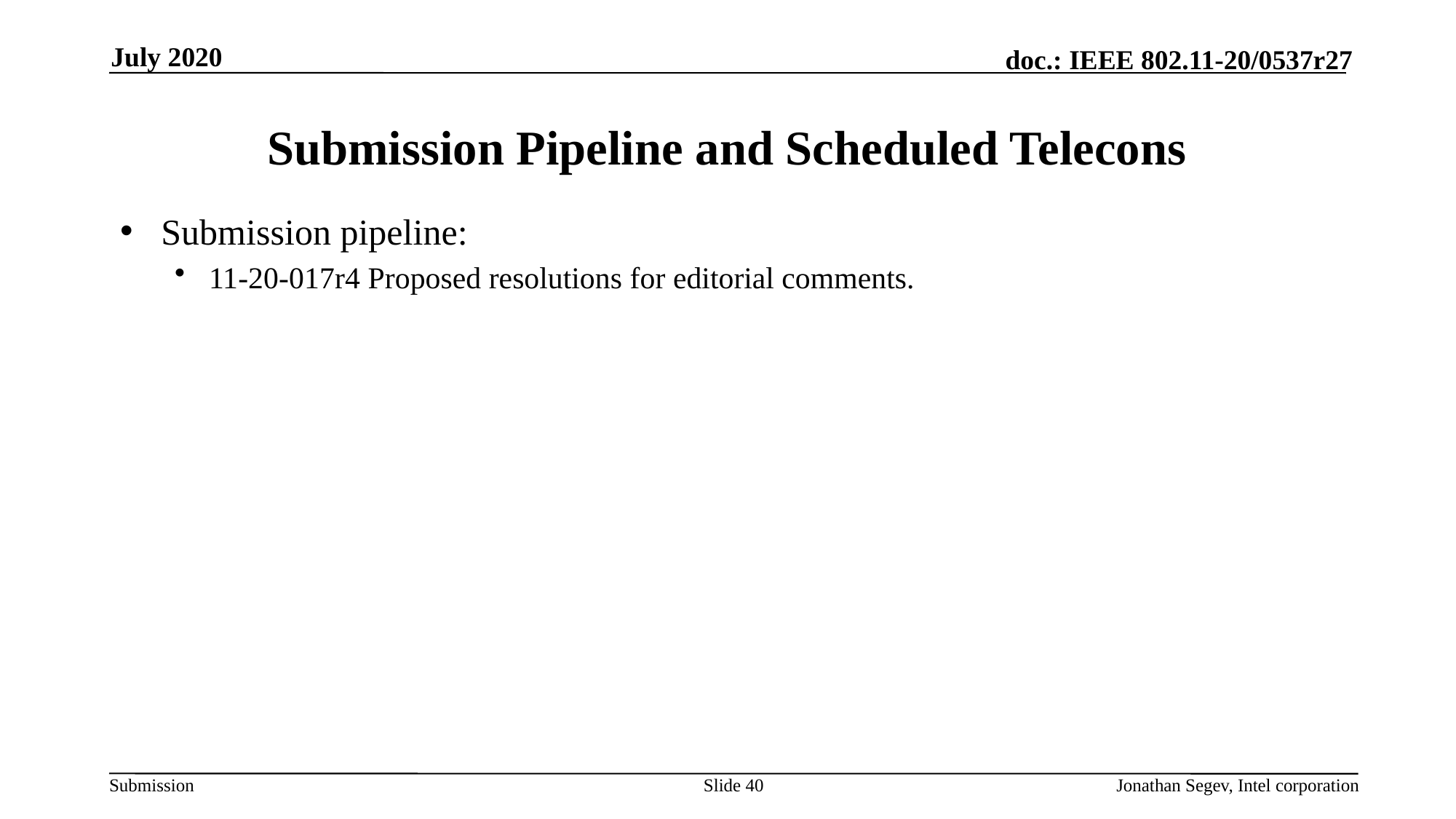

July 2020
# Submission Pipeline and Scheduled Telecons
Submission pipeline:
11-20-017r4 Proposed resolutions for editorial comments.

Slide 40
Jonathan Segev, Intel corporation